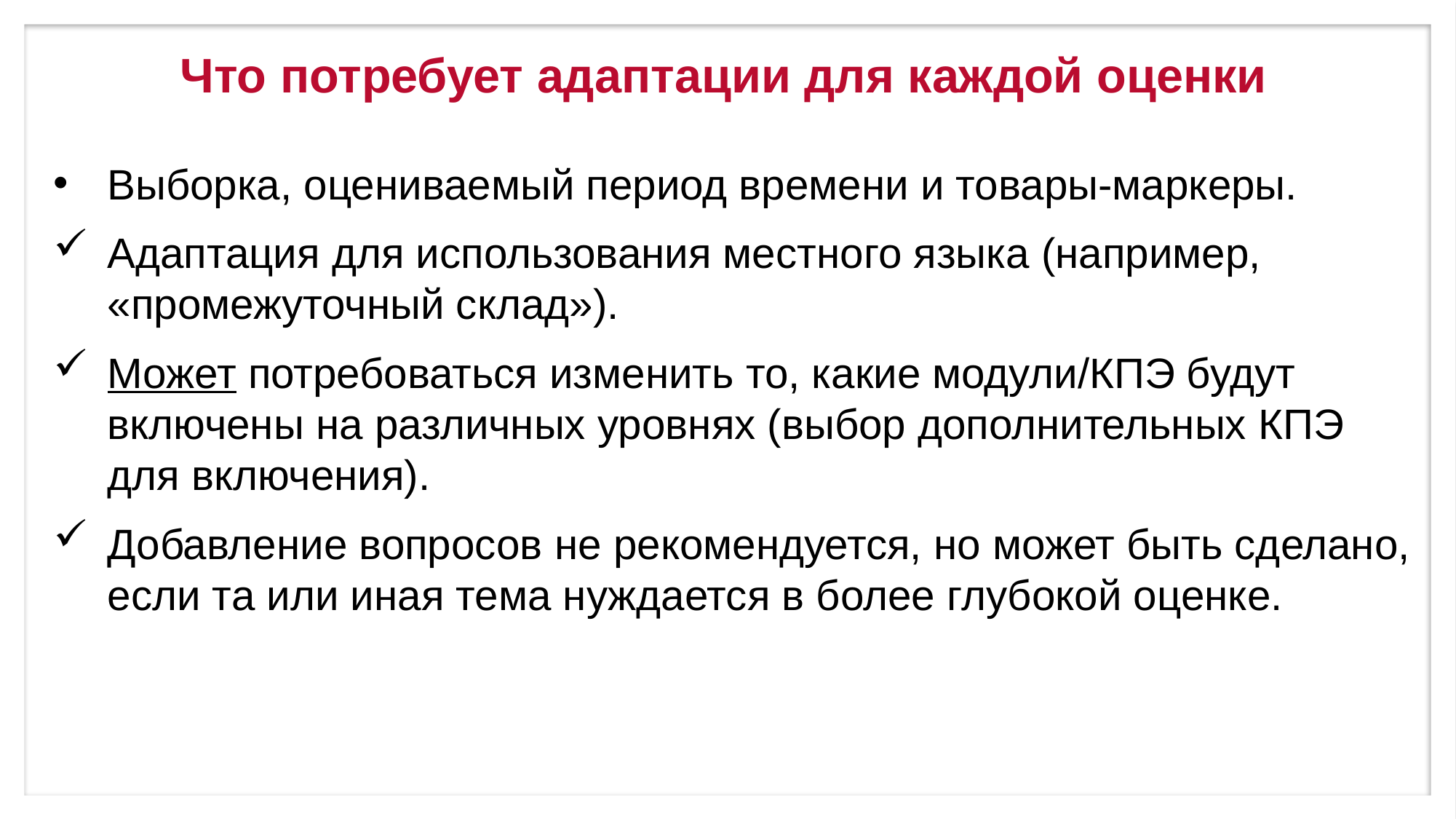

# Что потребует адаптации для каждой оценки
Выборка, оцениваемый период времени и товары-маркеры.
Адаптация для использования местного языка (например, «промежуточный склад»).
Может потребоваться изменить то, какие модули/КПЭ будут включены на различных уровнях (выбор дополнительных КПЭ для включения).
Добавление вопросов не рекомендуется, но может быть сделано, если та или иная тема нуждается в более глубокой оценке.